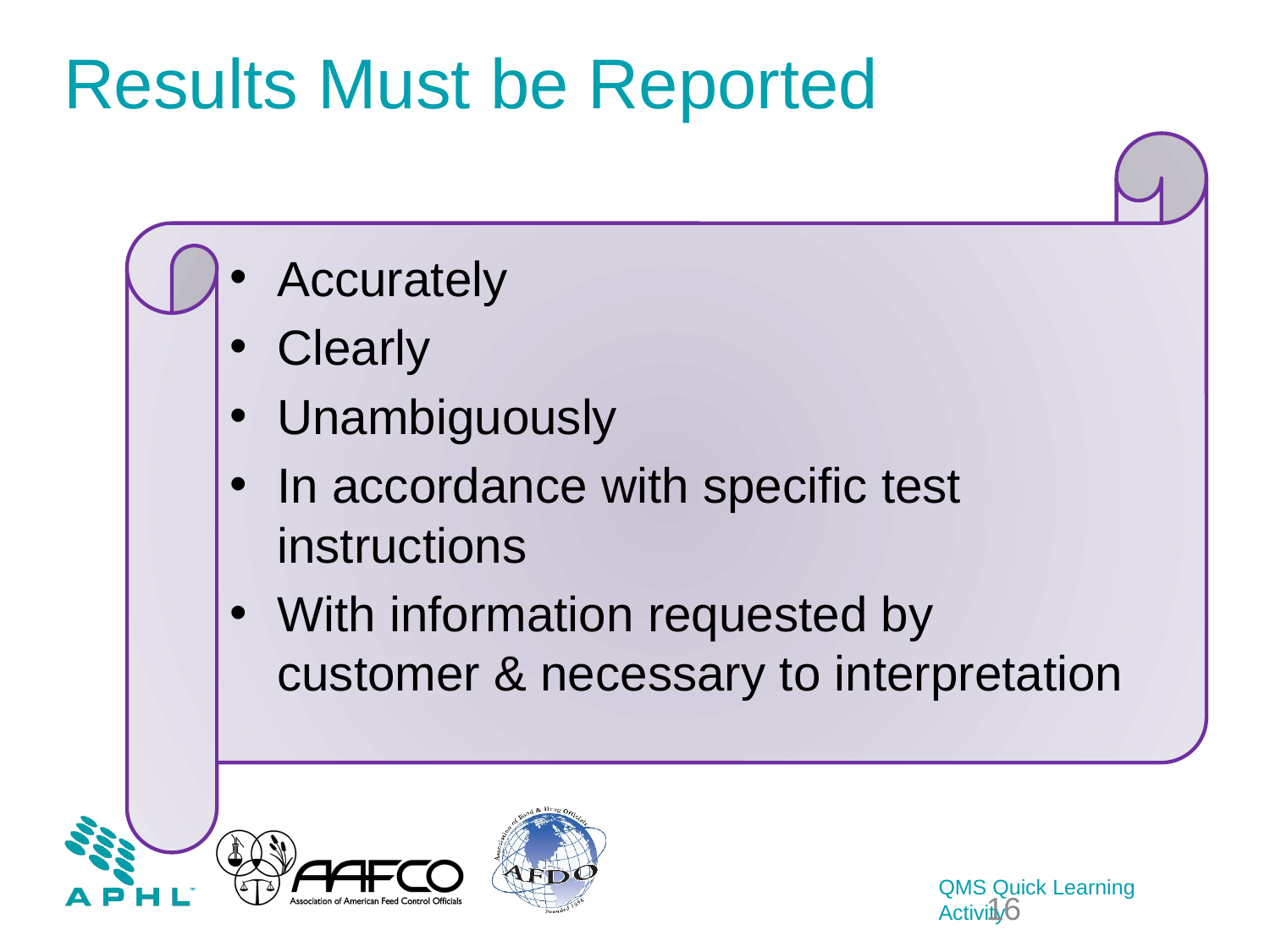

# Results Must be Reported
Accurately
Clearly
Unambiguously
In accordance with specific test instructions
With information requested by customer & necessary to interpretation

16